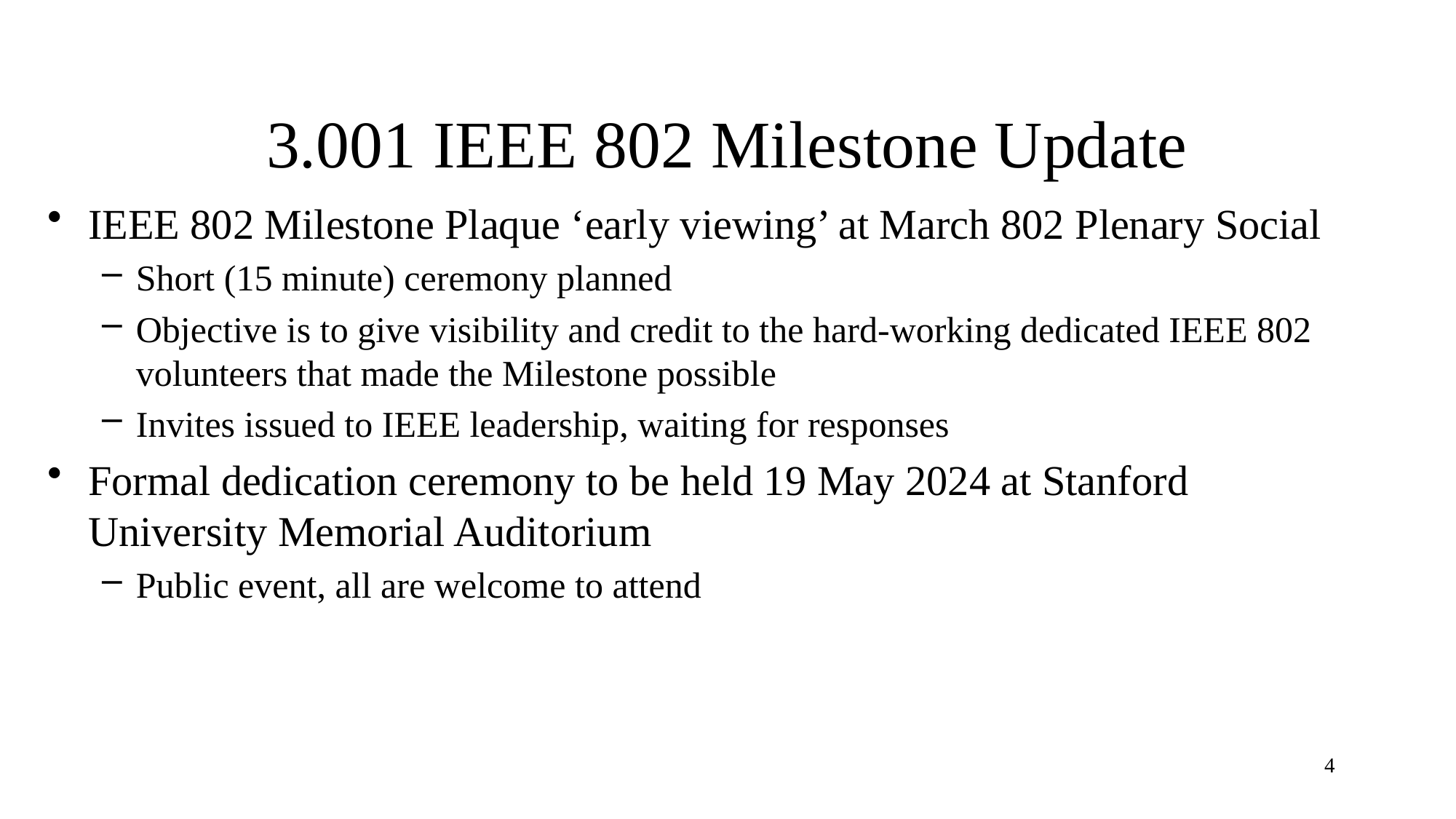

# 3.001 IEEE 802 Milestone Update
IEEE 802 Milestone Plaque ‘early viewing’ at March 802 Plenary Social
Short (15 minute) ceremony planned
Objective is to give visibility and credit to the hard-working dedicated IEEE 802 volunteers that made the Milestone possible
Invites issued to IEEE leadership, waiting for responses
Formal dedication ceremony to be held 19 May 2024 at Stanford University Memorial Auditorium
Public event, all are welcome to attend
4